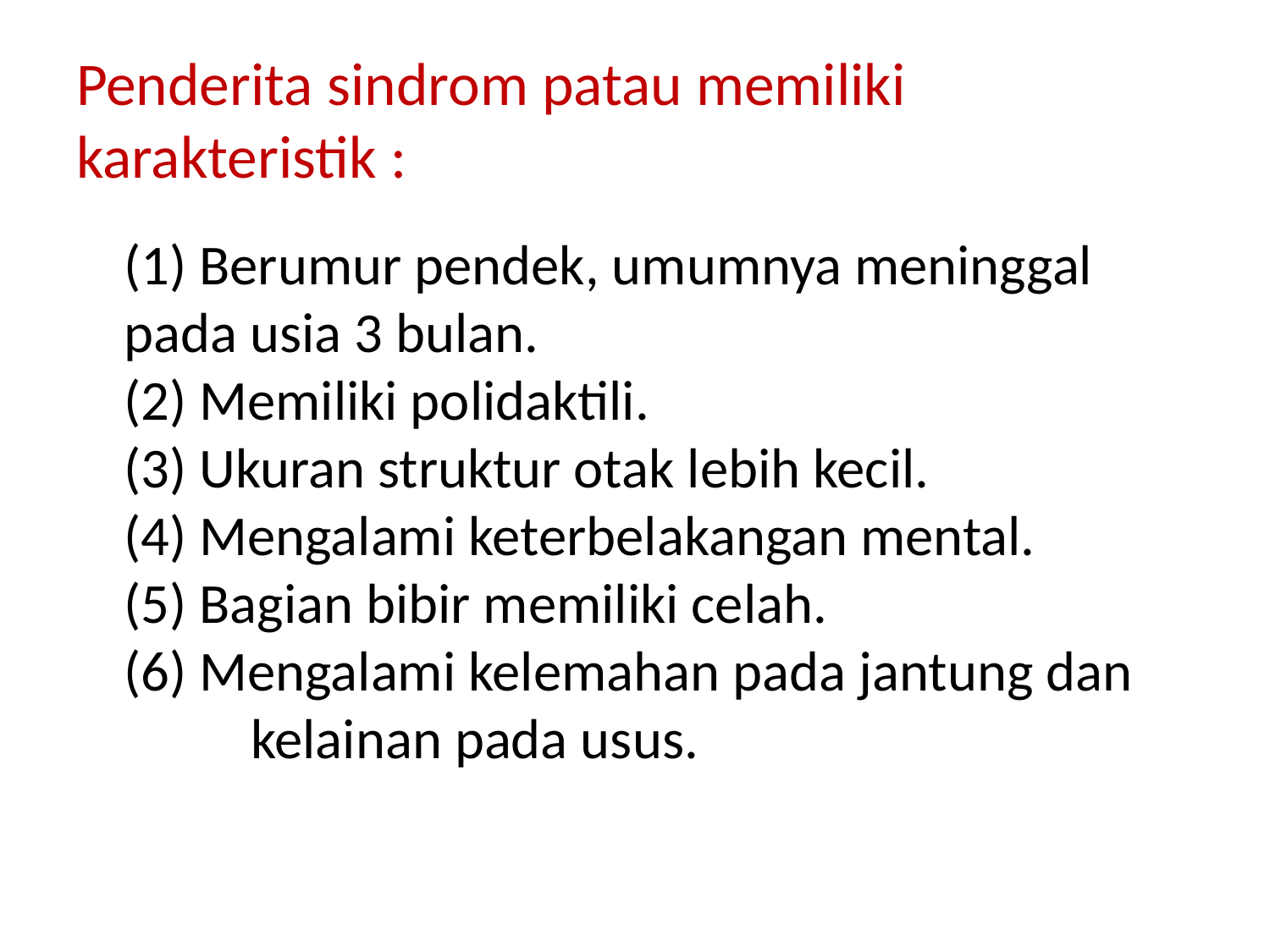

# Penderita sindrom patau memiliki karakteristik :
	(1) Berumur pendek, umumnya meninggal 	pada usia 3 bulan.
(2) Memiliki polidaktili.
(3) Ukuran struktur otak lebih kecil.
(4) Mengalami keterbelakangan mental.
(5) Bagian bibir memiliki celah.
(6) Mengalami kelemahan pada jantung dan 	kelainan pada usus.